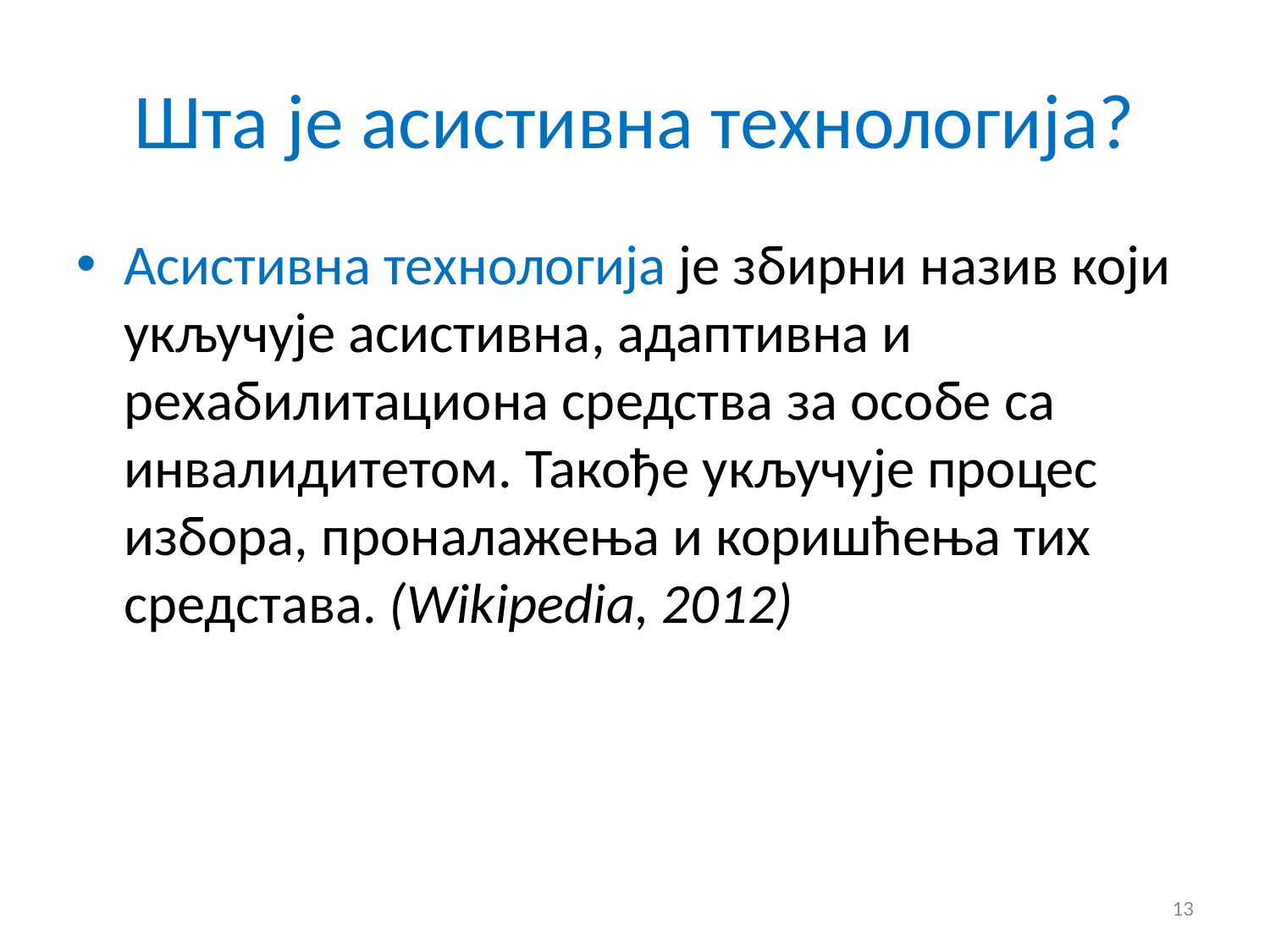

# Шта је асистивна технологија?
Асистивна технологија је збирни назив који укључује асистивна, адаптивна и рехабилитациона средства за особе са инвалидитетом. Такође укључује процес избора, проналажења и коришћења тих средстава. (Wikipedia, 2012)

13